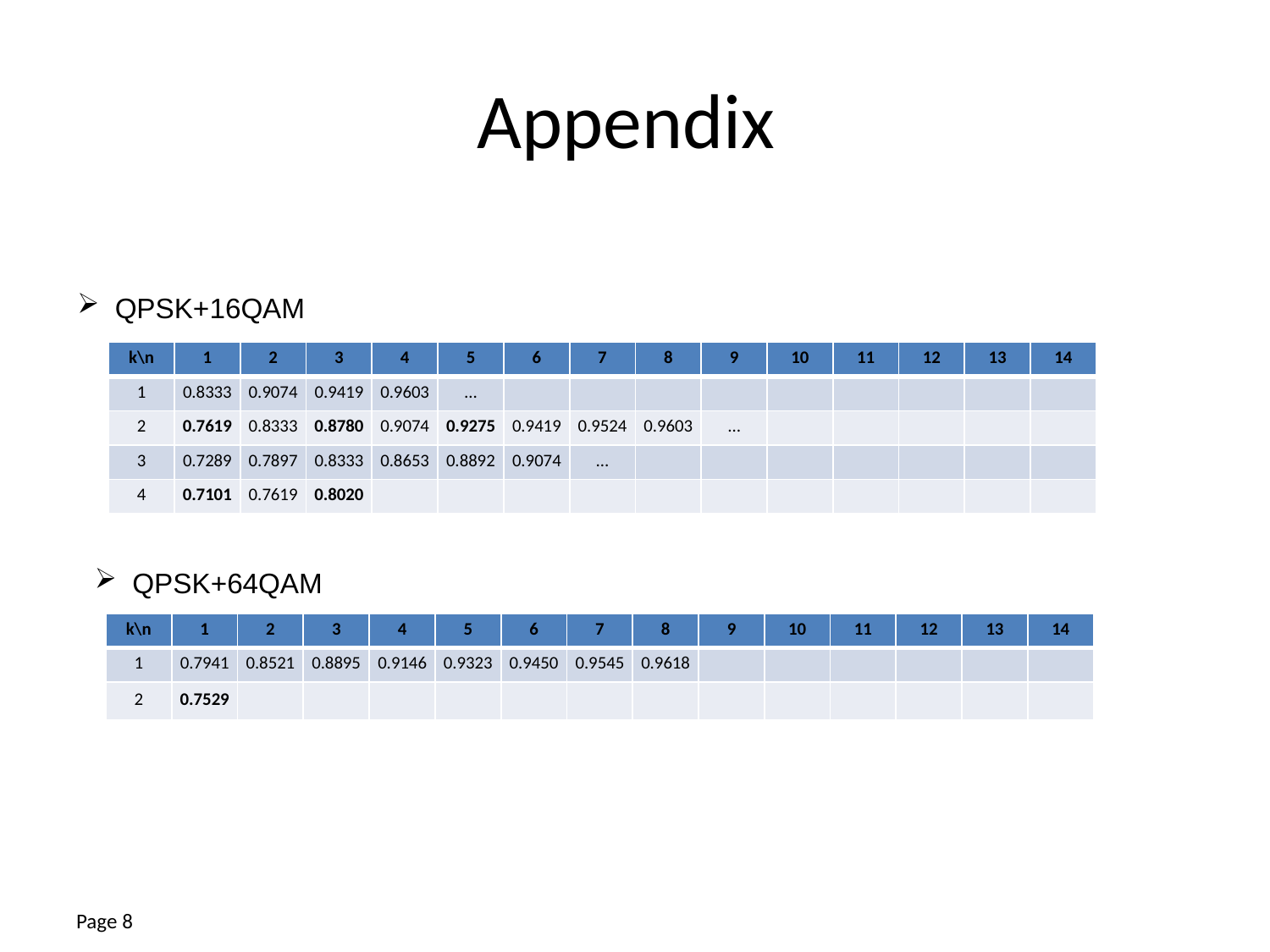

# Appendix
QPSK+16QAM
| k\n | 1 | 2 | 3 | 4 | 5 | 6 | 7 | 8 | 9 | 10 | 11 | 12 | 13 | 14 |
| --- | --- | --- | --- | --- | --- | --- | --- | --- | --- | --- | --- | --- | --- | --- |
| 1 | 0.8333 | 0.9074 | 0.9419 | 0.9603 | … |  |  |  |  |  |  |  |  |  |
| 2 | 0.7619 | 0.8333 | 0.8780 | 0.9074 | 0.9275 | 0.9419 | 0.9524 | 0.9603 | … |  |  |  |  |  |
| 3 | 0.7289 | 0.7897 | 0.8333 | 0.8653 | 0.8892 | 0.9074 | … |  |  |  |  |  |  |  |
| 4 | 0.7101 | 0.7619 | 0.8020 |  |  |  |  |  |  |  |  |  |  |  |
QPSK+64QAM
| k\n | 1 | 2 | 3 | 4 | 5 | 6 | 7 | 8 | 9 | 10 | 11 | 12 | 13 | 14 |
| --- | --- | --- | --- | --- | --- | --- | --- | --- | --- | --- | --- | --- | --- | --- |
| 1 | 0.7941 | 0.8521 | 0.8895 | 0.9146 | 0.9323 | 0.9450 | 0.9545 | 0.9618 |  |  |  |  |  |  |
| 2 | 0.7529 |  |  |  |  |  |  |  |  |  |  |  |  |  |

Page 8